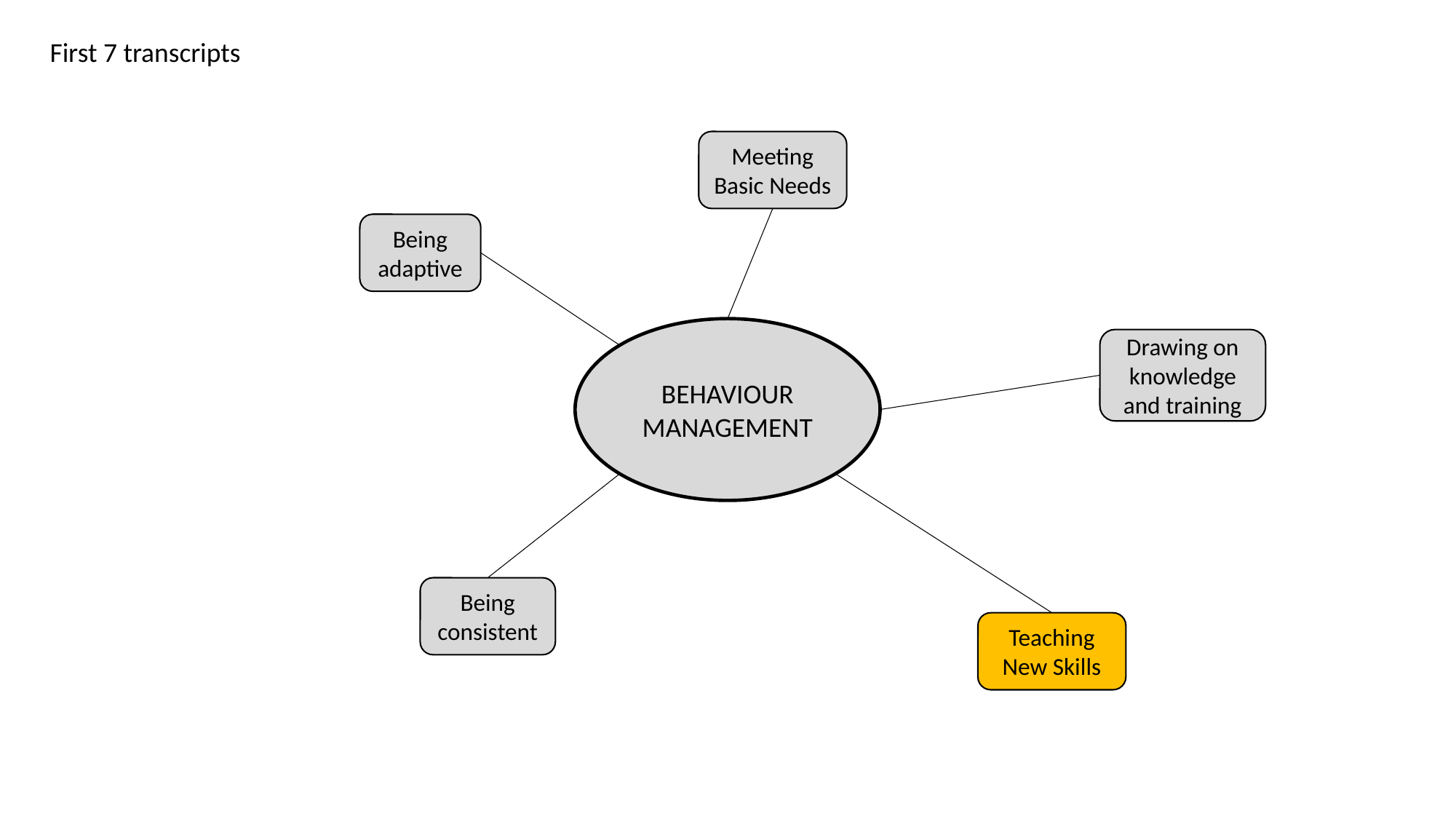

First 7 transcripts
Meeting Basic Needs
Being adaptive
BEHAVIOUR MANAGEMENT
Drawing on knowledge and training
Being consistent
Teaching New Skills